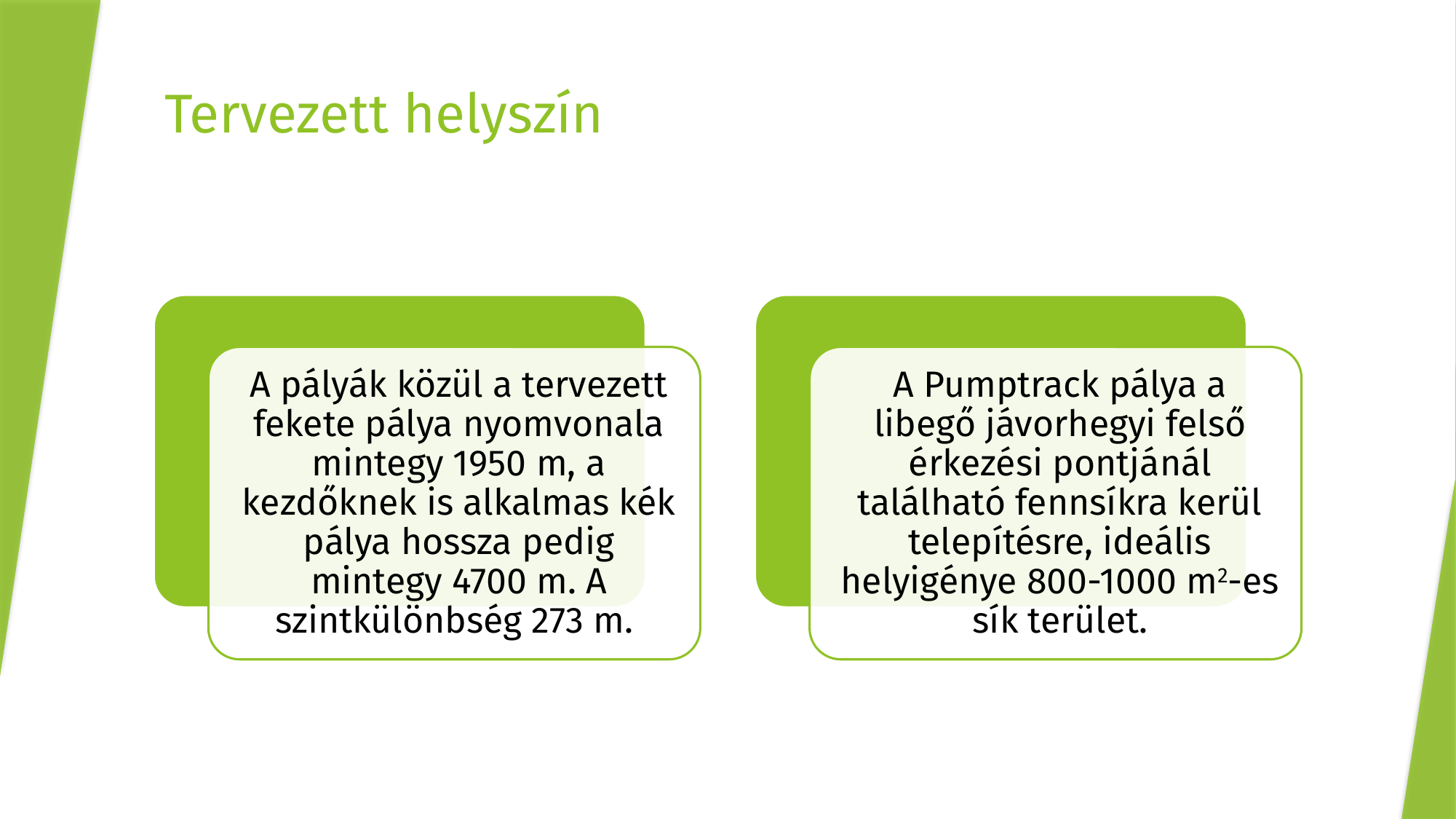

# Tervezett helyszín
A pályák közül a tervezett fekete pálya nyomvonala mintegy 1950 m, a kezdőknek is alkalmas kék pálya hossza pedig mintegy 4700 m. A szintkülönbség 273 m.
A Pumptrack pálya a libegő jávorhegyi felső érkezési pontjánál található fennsíkra kerül telepítésre, ideális helyigénye 800-1000 m2-es sík terület.